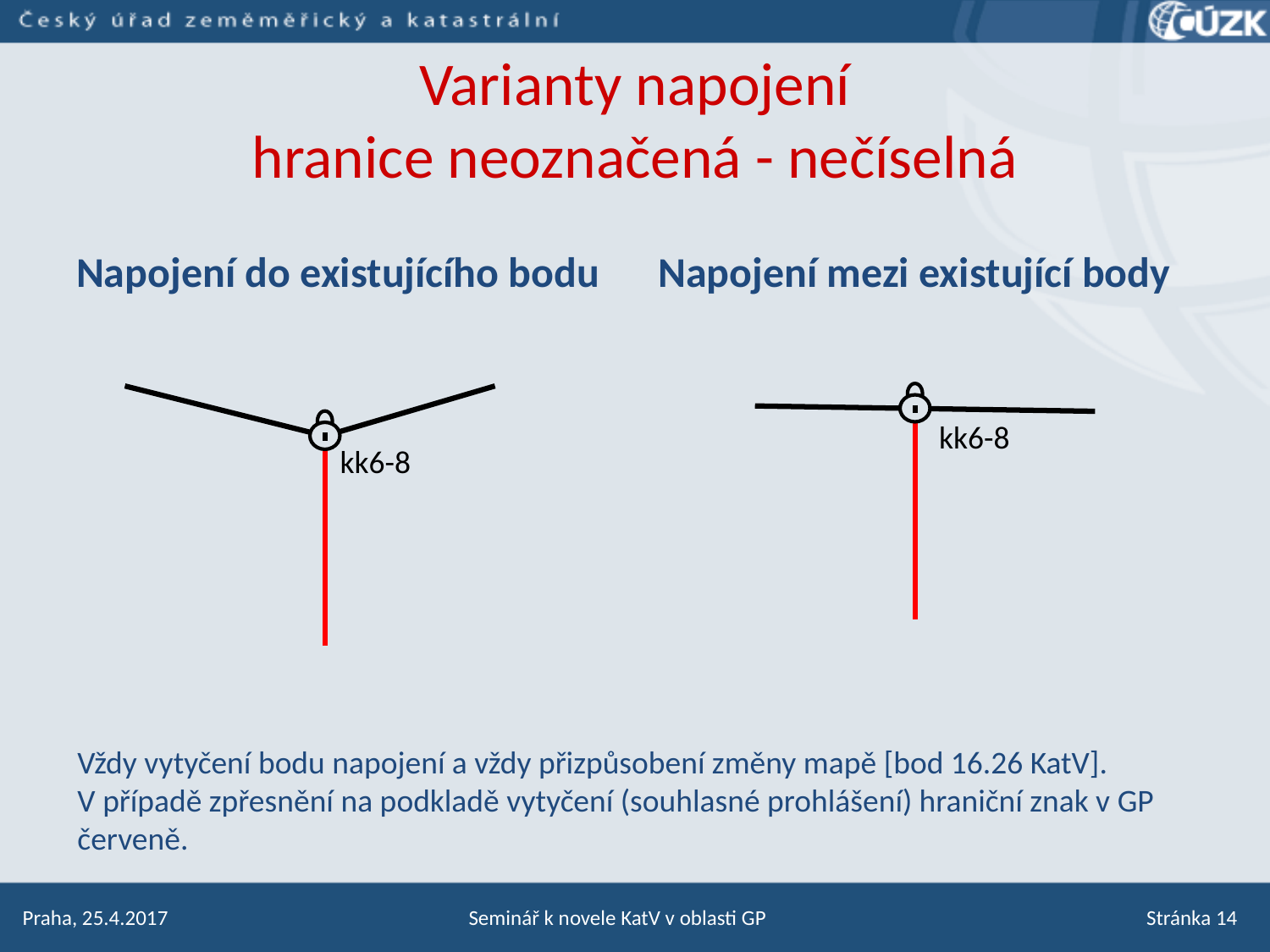

# Varianty napojení hranice neoznačená - nečíselná
Napojení do existujícího bodu
Napojení mezi existující body

kk6-8

kk6-8
Vždy vytyčení bodu napojení a vždy přizpůsobení změny mapě [bod 16.26 KatV].
V případě zpřesnění na podkladě vytyčení (souhlasné prohlášení) hraniční znak v GP červeně.
Praha, 25.4.2017
Seminář k novele KatV v oblasti GP
Stránka 14